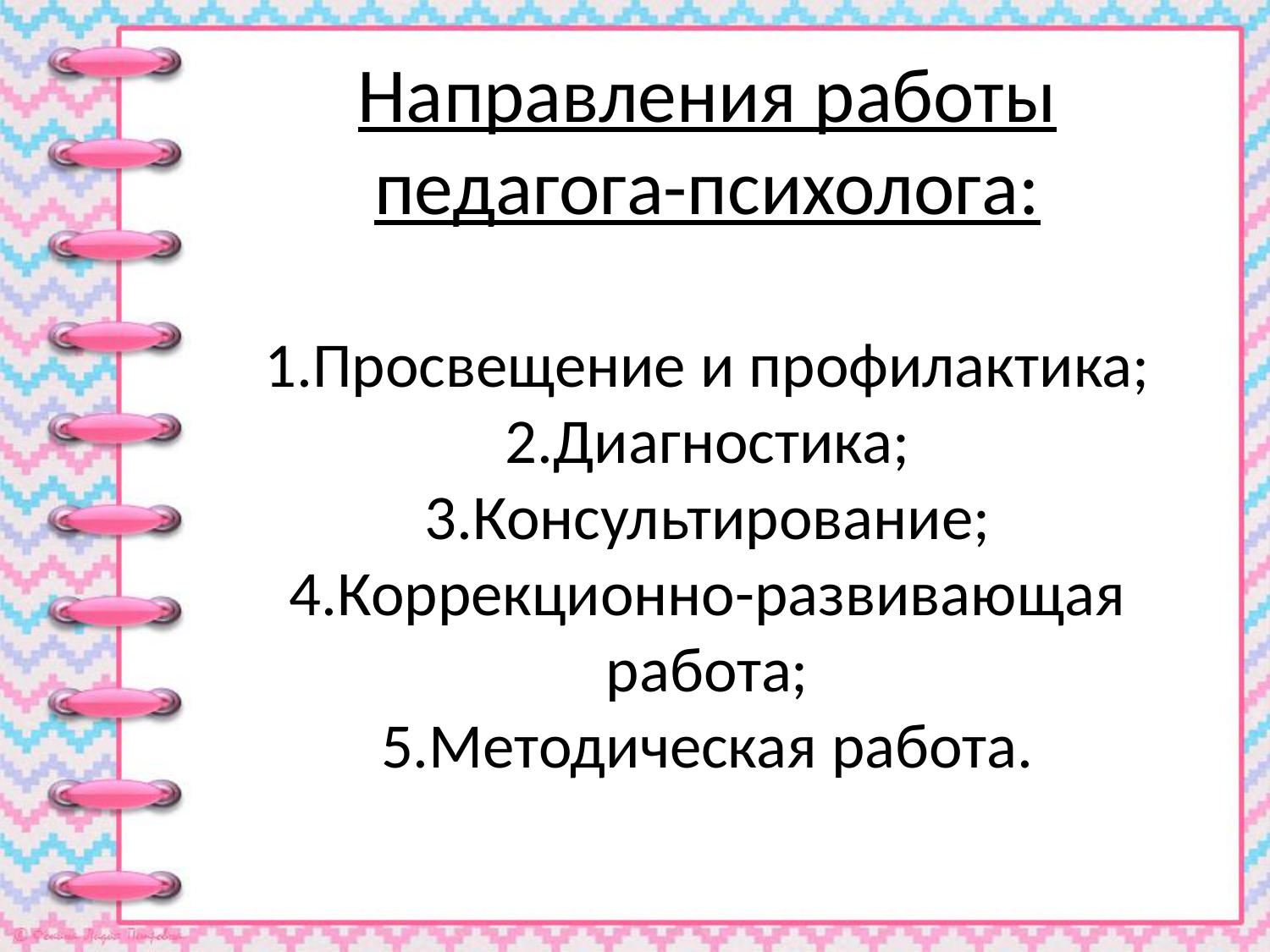

# Направления работы педагога-психолога: 1.Просвещение и профилактика; 2.Диагностика; 3.Консультирование; 4.Коррекционно-развивающая работа; 5.Методическая работа.